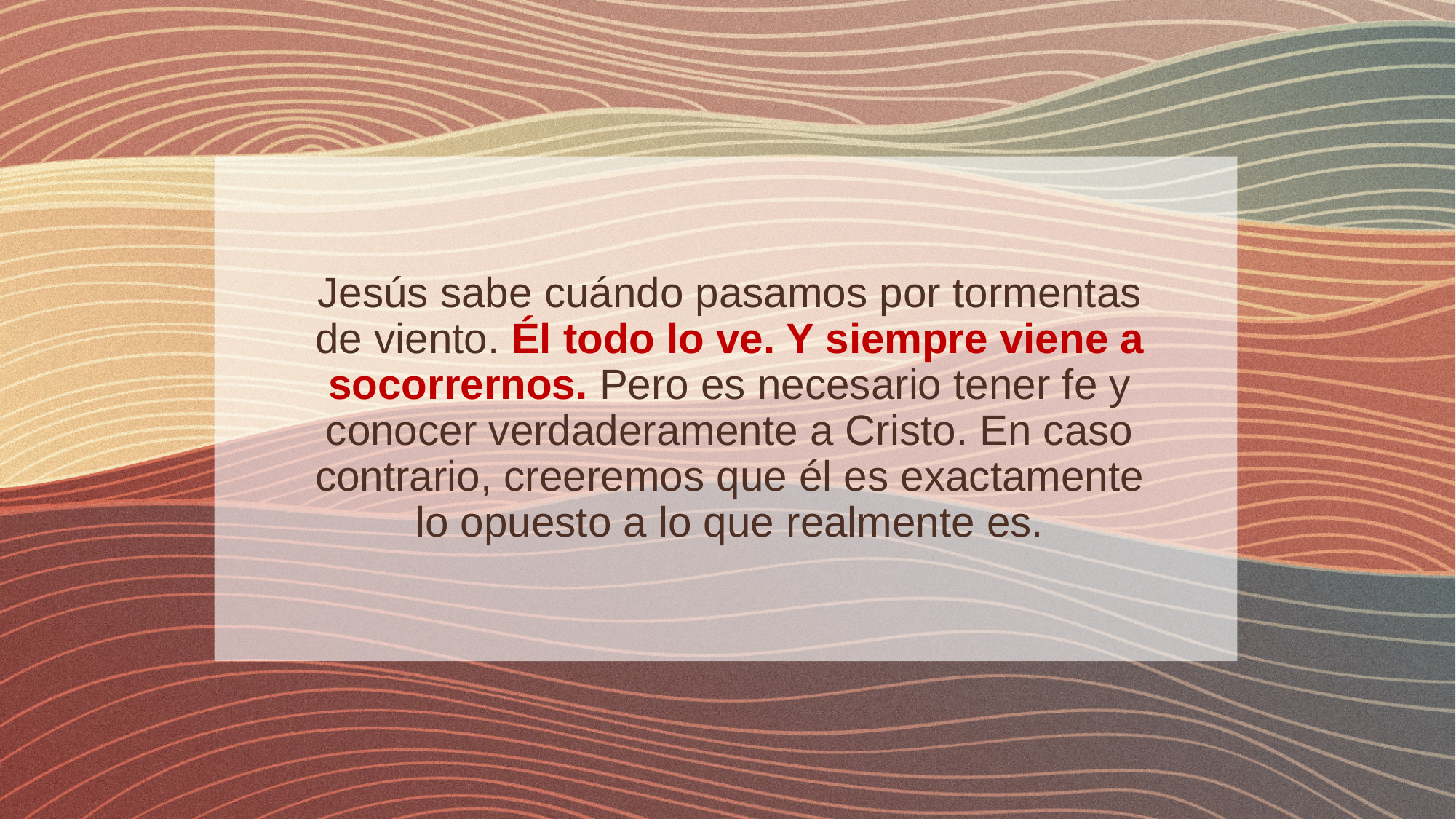

Jesús sabe cuándo pasamos por tormentas de viento. Él todo lo ve. Y siempre viene a socorrernos. Pero es necesario tener fe y conocer verdaderamente a Cristo. En caso contrario, creeremos que él es exactamente lo opuesto a lo que realmente es.